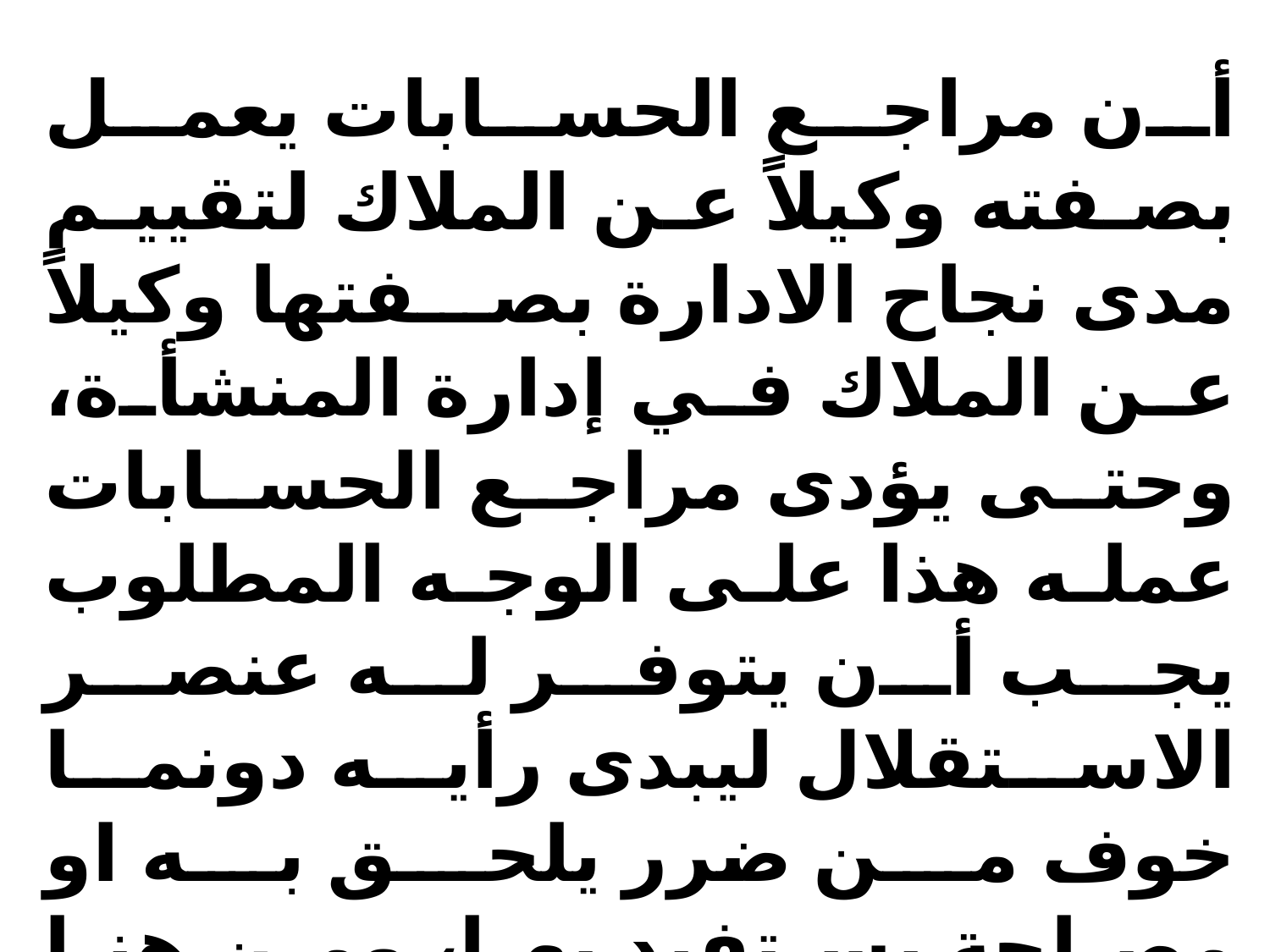

أن مراجع الحسابات يعمل بصفته وكيلاً عن الملاك لتقييم مدى نجاح الادارة بصفتها وكيلاً عن الملاك في إدارة المنشأة، وحتى يؤدى مراجع الحسابات عمله هذا على الوجه المطلوب يجب أن يتوفر له عنصر الاستقلال ليبدى رأيه دونما خوف من ضرر يلحق به او مصلحة يستفيد بها، ومن هنا تأتي أهمية استقلال مراجع الحسابات وهو يمارس عمله،